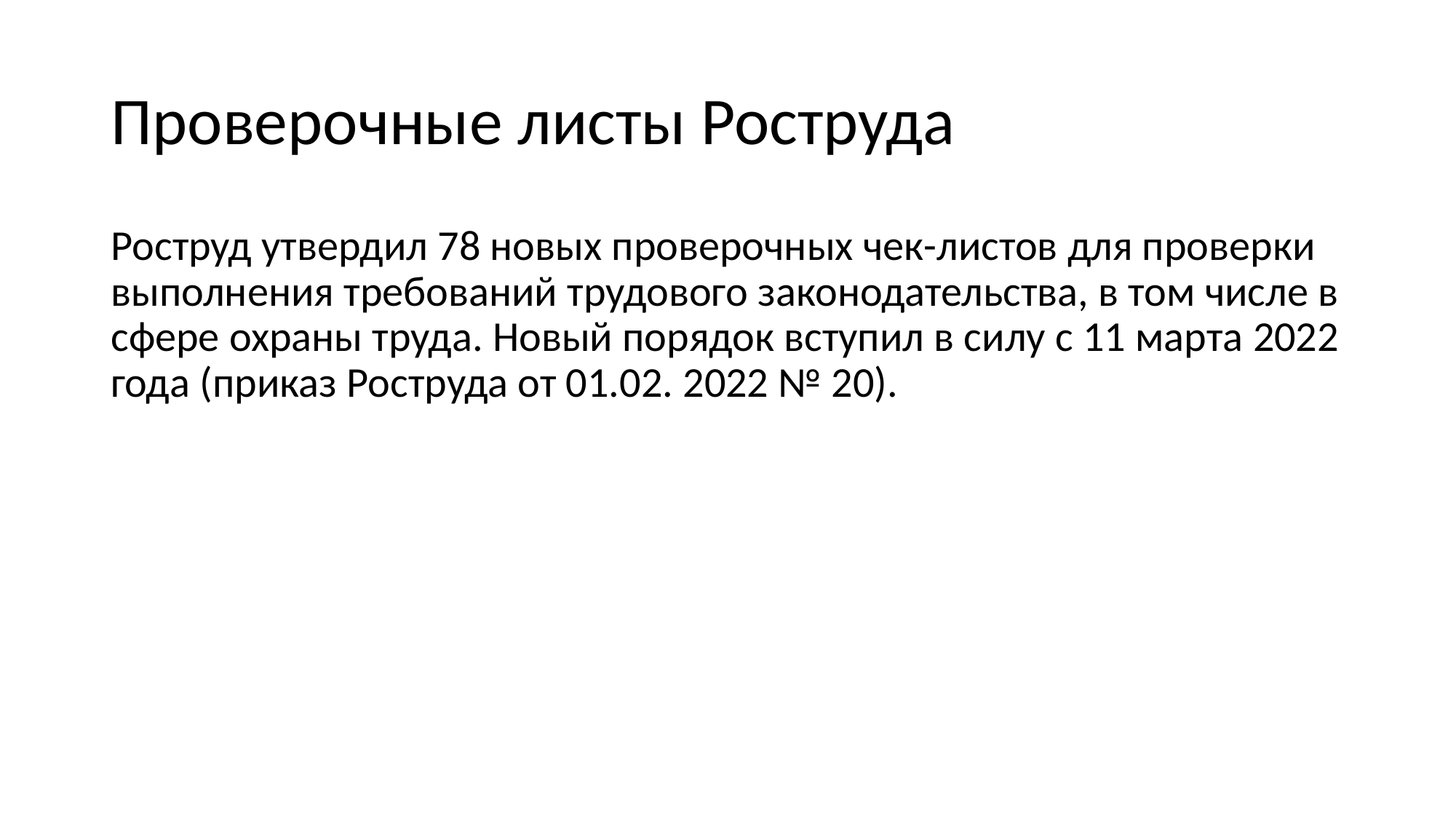

# Проверочные листы Роструда
Роструд утвердил 78 новых проверочных чек-листов для проверки выполнения требований трудового законодательства, в том числе в сфере охраны труда. Новый порядок вступил в силу с 11 марта 2022 года (приказ Роструда от 01.02. 2022 № 20).